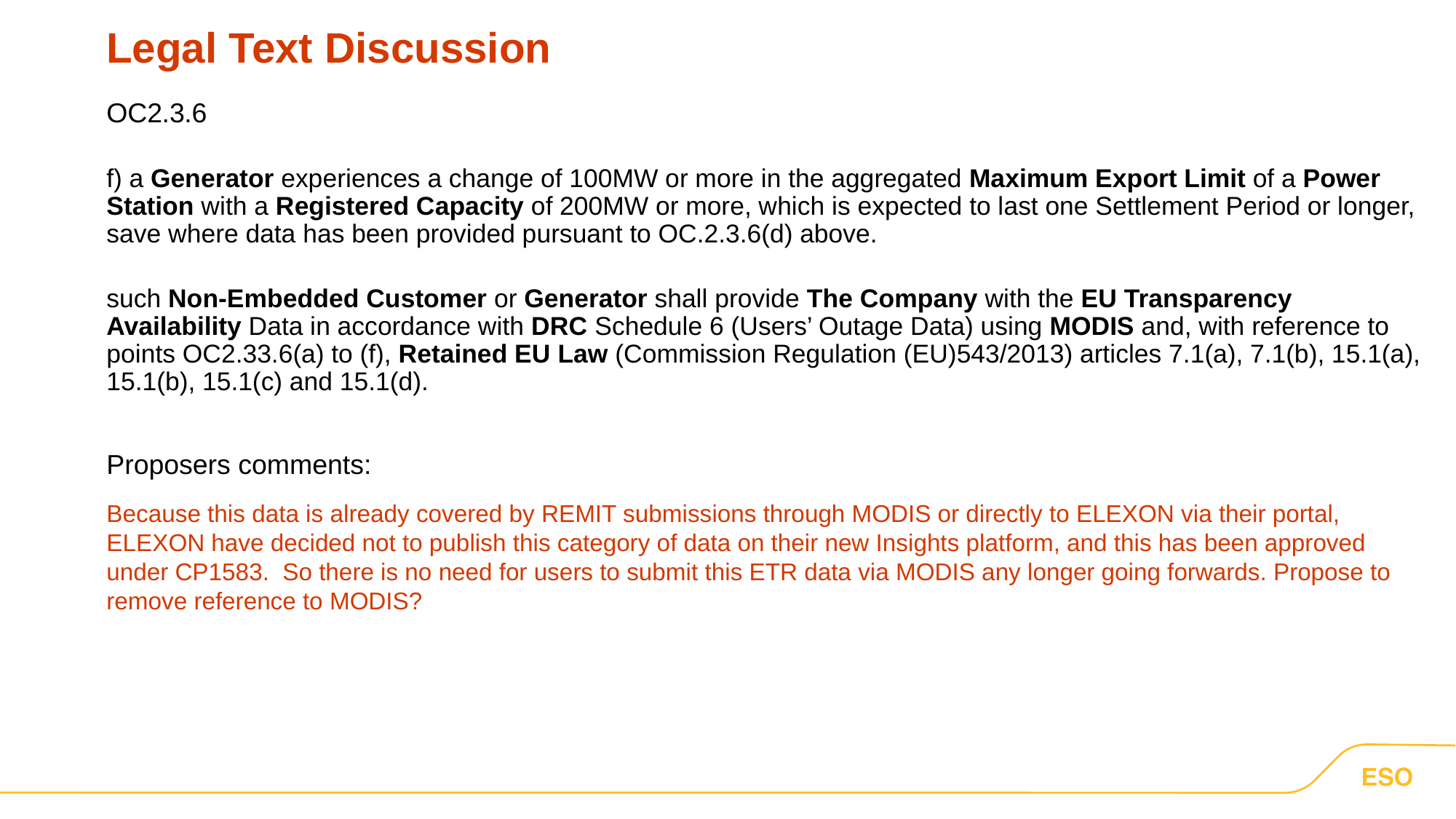

Legal Text Discussion
OC2.3.6
f) a Generator experiences a change of 100MW or more in the aggregated Maximum Export Limit of a Power Station with a Registered Capacity of 200MW or more, which is expected to last one Settlement Period or longer, save where data has been provided pursuant to OC.2.3.6(d) above.
such Non-Embedded Customer or Generator shall provide The Company with the EU Transparency Availability Data in accordance with DRC Schedule 6 (Users’ Outage Data) using MODIS and, with reference to points OC2.33.6(a) to (f), Retained EU Law (Commission Regulation (EU)543/2013) articles 7.1(a), 7.1(b), 15.1(a), 15.1(b), 15.1(c) and 15.1(d).

Proposers comments:
Because this data is already covered by REMIT submissions through MODIS or directly to ELEXON via their portal, ELEXON have decided not to publish this category of data on their new Insights platform, and this has been approved under CP1583.  So there is no need for users to submit this ETR data via MODIS any longer going forwards. Propose to remove reference to MODIS?